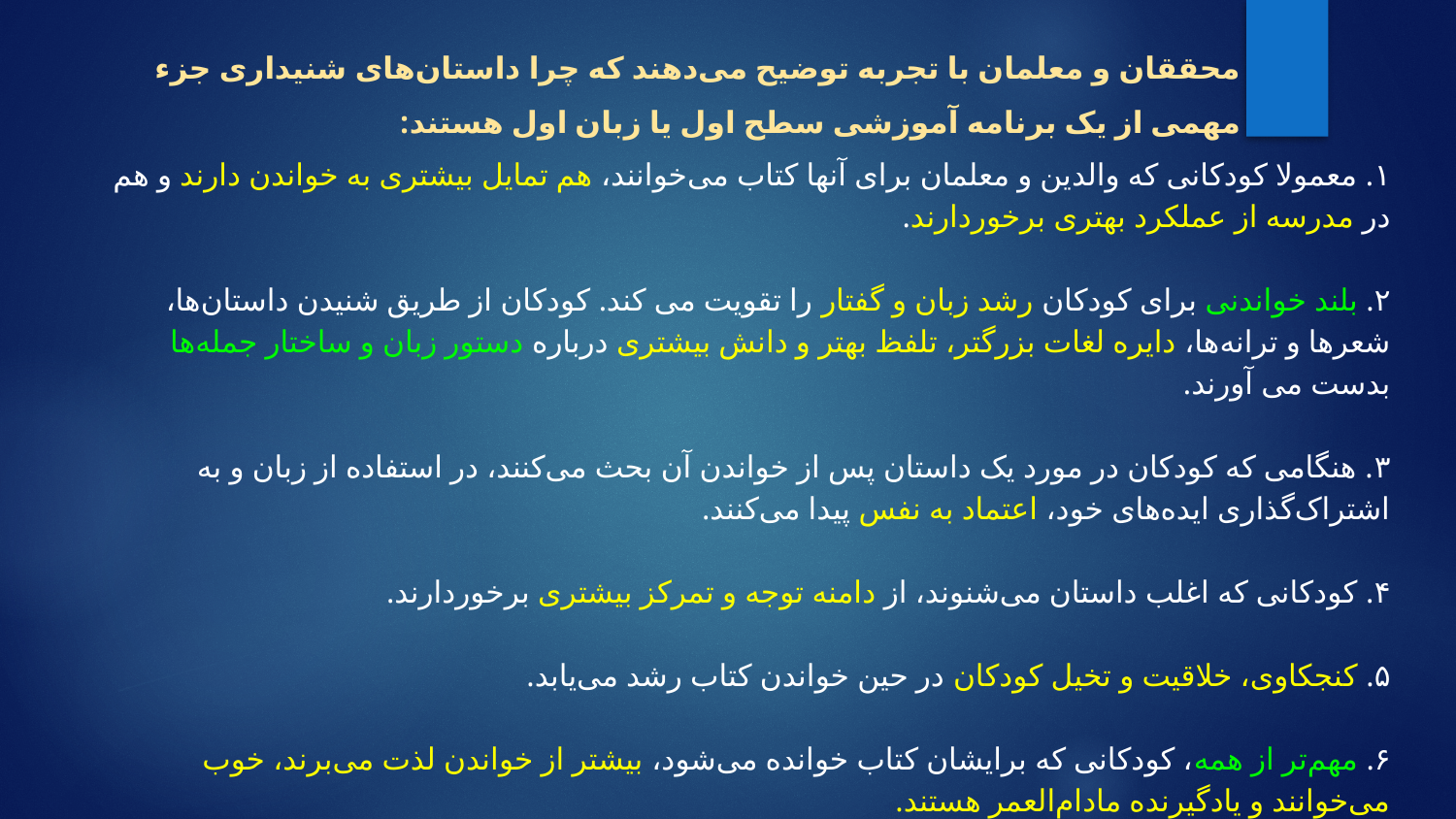

# محققان و معلمان با تجربه توضیح می‌دهند که چرا داستان‌های شنیداری جزء مهمی از یک برنامه آموزشی سطح اول یا زبان اول هستند:
۱. معمولا کودکانی که والدین و معلمان برای آنها کتاب می‌خوانند، هم تمایل بیشتری به خواندن دارند و هم در مدرسه از عملکرد بهتری برخوردارند.
۲. بلند خواندنی برای کودکان رشد زبان و گفتار را تقویت می کند. کودکان از طریق شنیدن داستان‌ها، شعرها و ترانه‌ها، دایره لغات بزرگتر، تلفظ بهتر و دانش بیشتری درباره دستور زبان و ساختار جمله‌ها بدست می آورند.
۳. هنگامی که کودکان در مورد یک داستان پس از خواندن آن بحث می‌کنند، در استفاده از زبان و به اشتراک‌گذاری ایده‌های خود، اعتماد به نفس پیدا می‌کنند.
۴. کودکانی که اغلب داستان می‌شنوند، از دامنه توجه و تمرکز بیشتری برخوردارند.
۵. کنجکاوی، خلاقیت و تخیل کودکان در حین خواندن کتاب رشد می‌یابد.
۶. مهم‌تر از همه، کودکانی که برایشان کتاب خوانده می‌شود، بیشتر از خواندن لذت می‌برند، خوب می‌خوانند و یادگیرنده مادام‌العمر هستند.